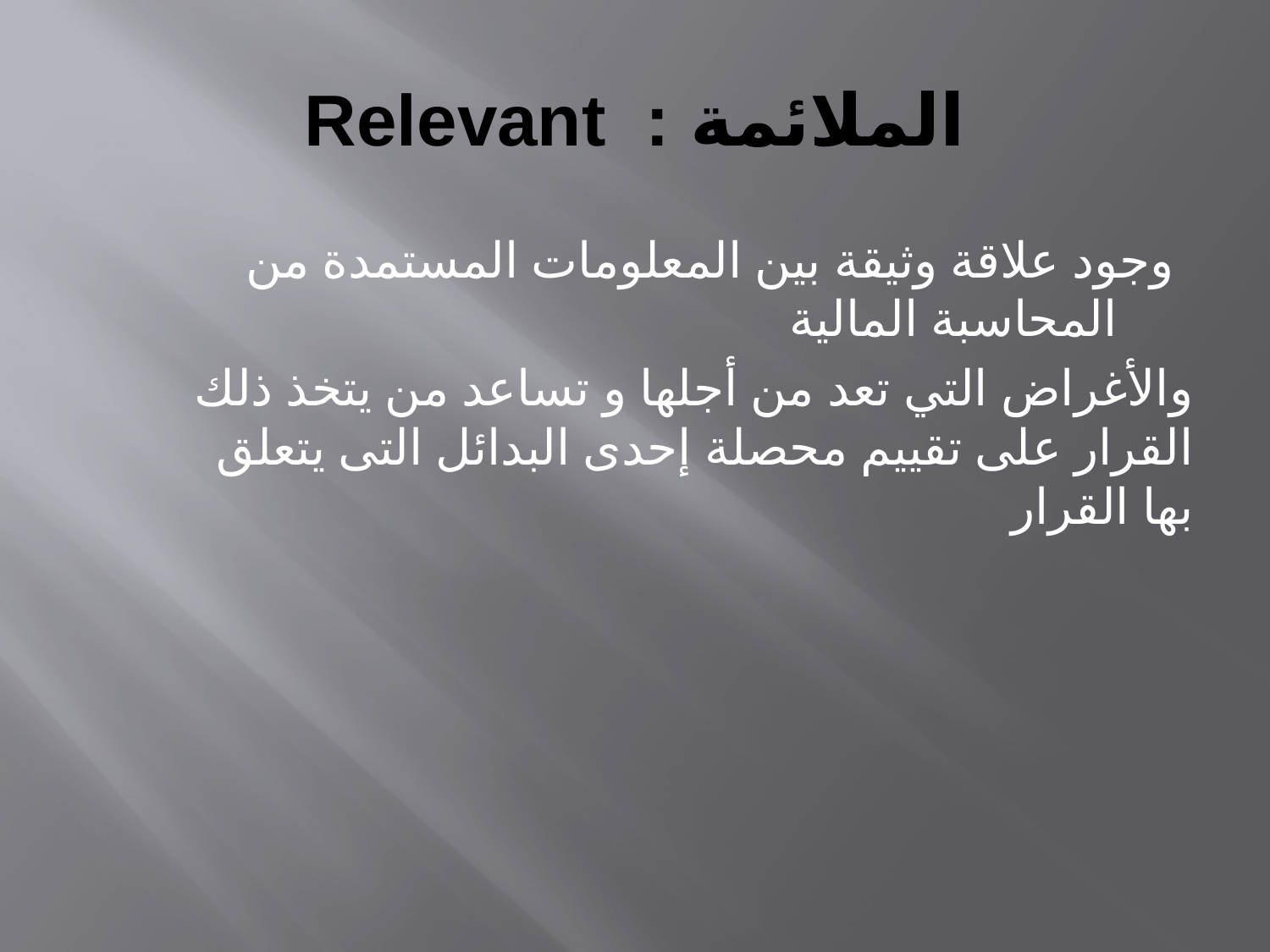

# Relevant  : الملائمة
وجود علاقة وثيقة بين المعلومات المستمدة من المحاسبة المالية
 والأغراض التي تعد من أجلها و تساعد من يتخذ ذلك القرار على تقييم محصلة إحدى البدائل التى يتعلق بها القرار